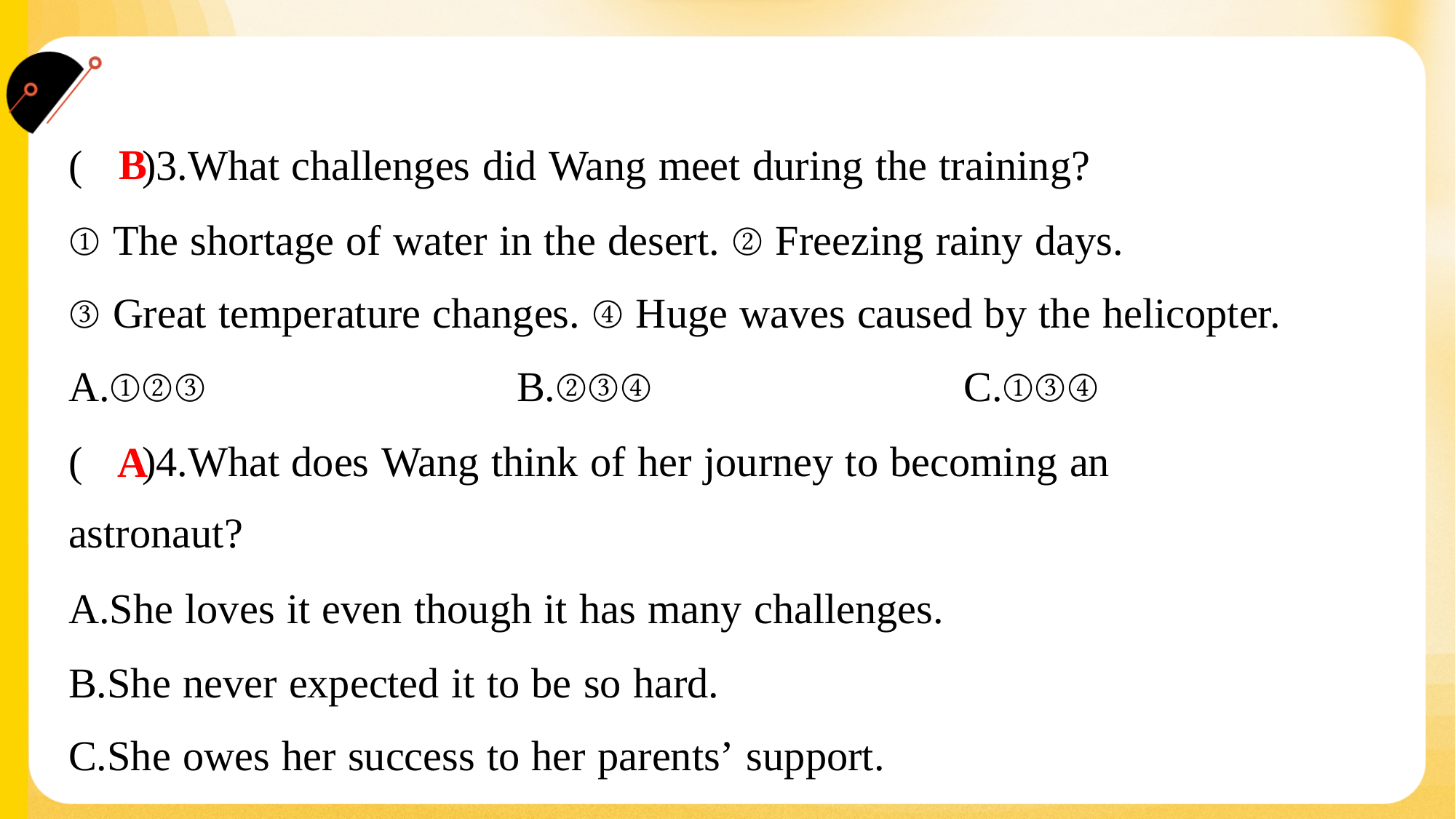

B
(     )3.What challenges did Wang meet during the training?
① The shortage of water in the desert. ② Freezing rainy days.
③ Great temperature changes. ④ Huge waves caused by the helicopter.
A.①②③	B.②③④	C.①③④
(     )4.What does Wang think of her journey to becoming an
astronaut?
A
A.She loves it even though it has many challenges.
B.She never expected it to be so hard.
C.She owes her success to her parents’ support.